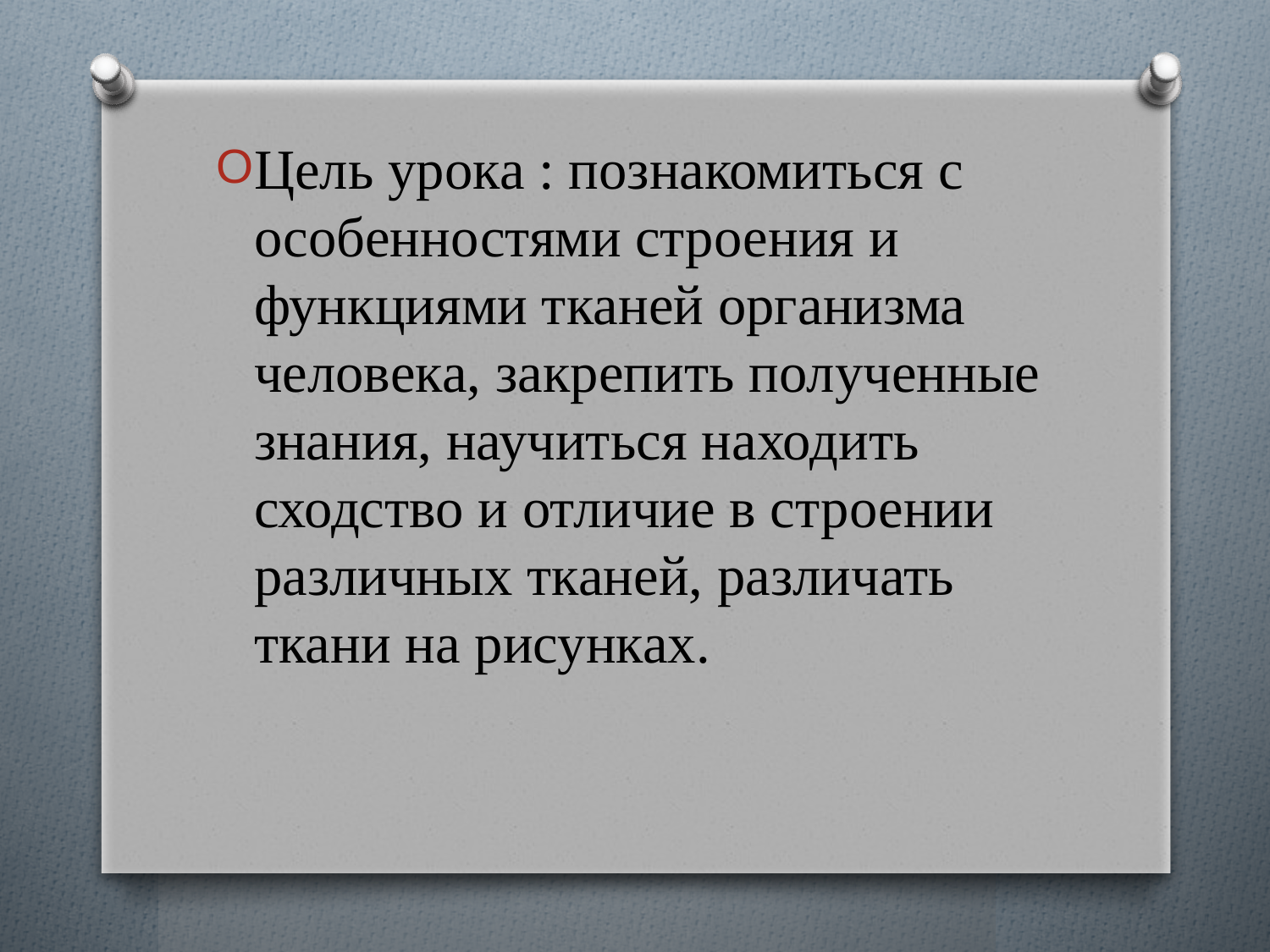

Цель урока : познакомиться с особенностями строения и функциями тканей организма человека, закрепить полученные знания, научиться находить сходство и отличие в строении различных тканей, различать ткани на рисунках.